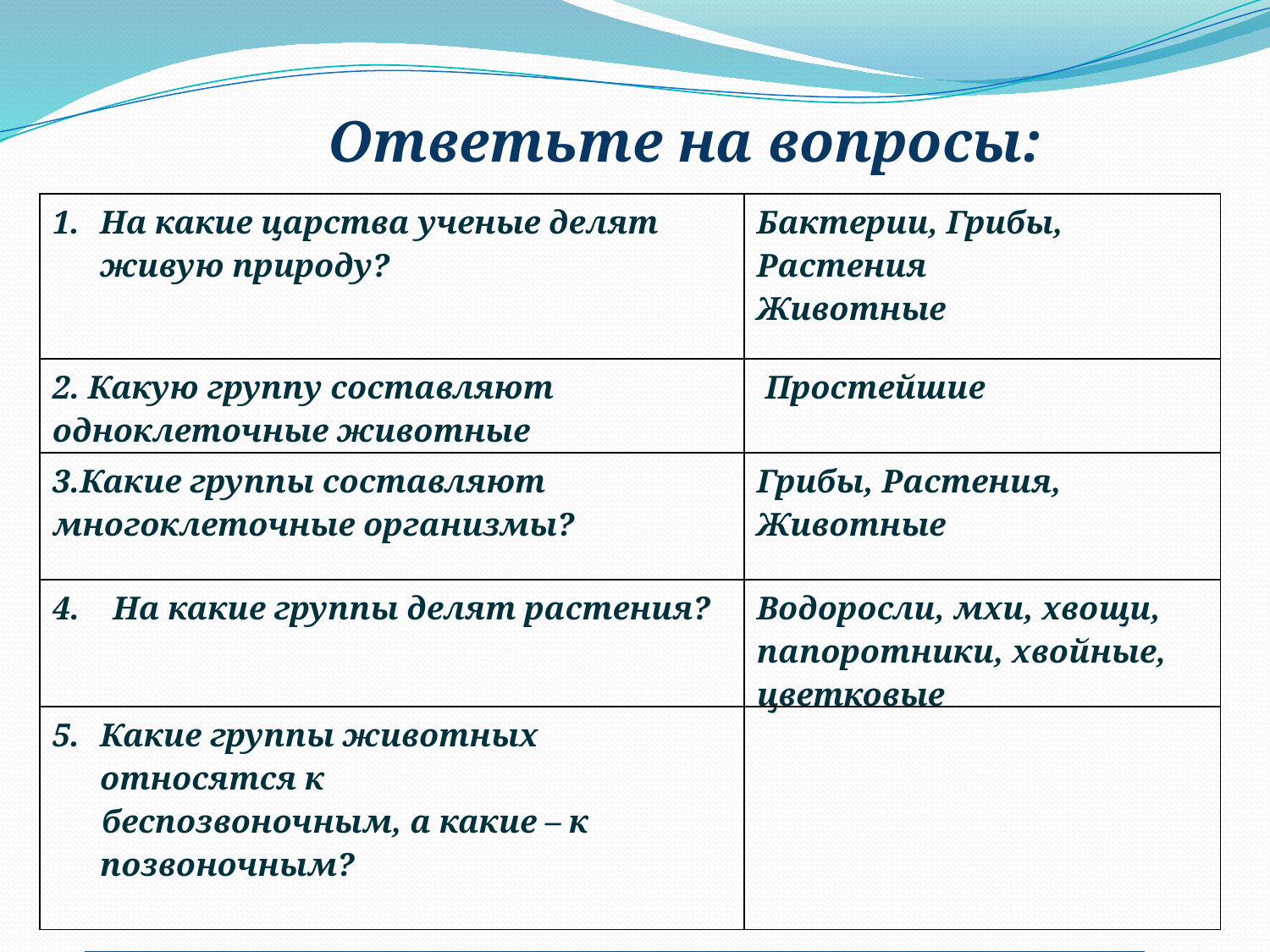

Ответьте на вопросы:
| На какие царства ученые делят живую природу? | Бактерии, Грибы, Растения Животные |
| --- | --- |
| 2. Какую группу составляют одноклеточные животные | Простейшие |
| 3.Какие группы составляют многоклеточные организмы? | Грибы, Растения, Животные |
| 4. На какие группы делят растения? | Водоросли, мхи, хвощи, папоротники, хвойные, цветковые |
| Какие группы животных относятся к беспозвоночным, а какие – к позвоночным? |  |